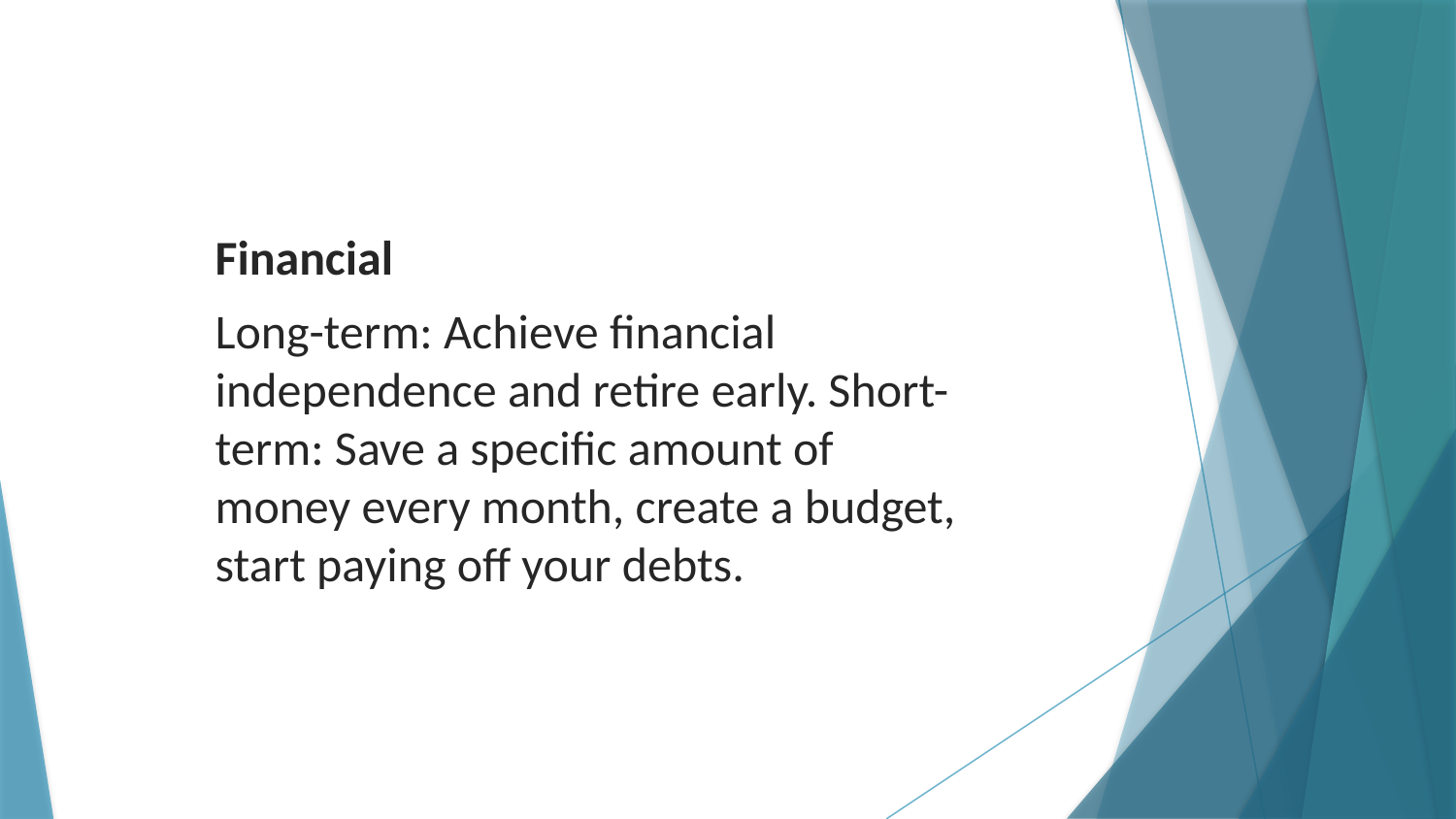

Financial
Long-term: Achieve financial independence and retire early. Short-term: Save a specific amount of money every month, create a budget, start paying off your debts.